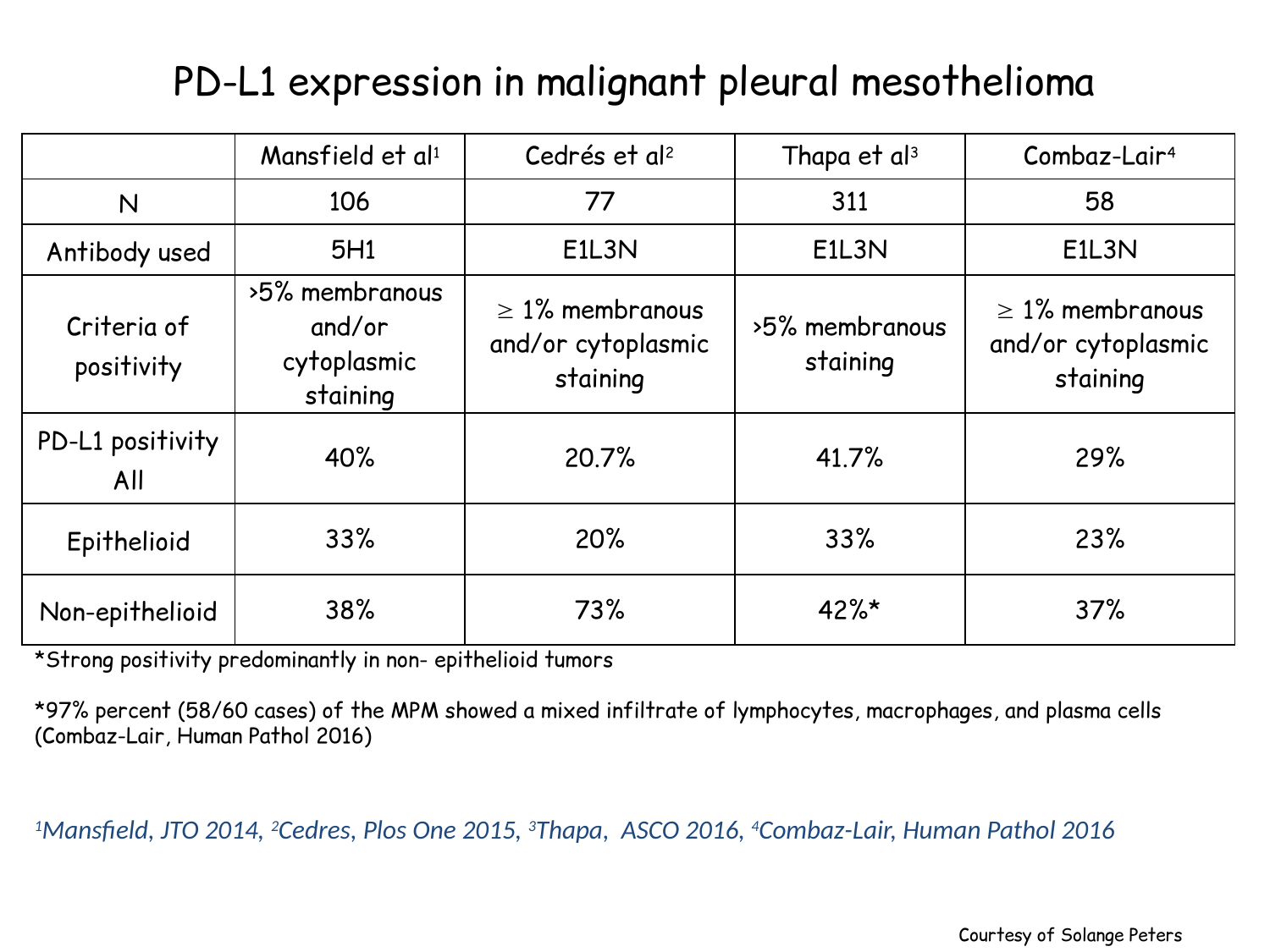

# PD-L1 expression in malignant pleural mesothelioma
|  | Mansfield et al1 | Cedrés et al2 | Thapa et al3 | Combaz-Lair4 |
| --- | --- | --- | --- | --- |
| N | 106 | 77 | 311 | 58 |
| Antibody used | 5H1 | E1L3N | E1L3N | E1L3N |
| Criteria of positivity | >5% membranous and/or cytoplasmic staining | ≥ 1% membranous and/or cytoplasmic staining | >5% membranous staining | ≥ 1% membranous and/or cytoplasmic staining |
| PD-L1 positivity All | 40% | 20.7% | 41.7% | 29% |
| Epithelioid | 33% | 20% | 33% | 23% |
| Non-epithelioid | 38% | 73% | 42%\* | 37% |
*Strong positivity predominantly in non- epithelioid tumors

*97% percent (58/60 cases) of the MPM showed a mixed infiltrate of lymphocytes, macrophages, and plasma cells (Combaz-Lair, Human Pathol 2016)

1Mansfield, JTO 2014, 2Cedres, Plos One 2015, 3Thapa,  ASCO 2016, 4Combaz-Lair, Human Pathol 2016
Courtesy of Solange Peters